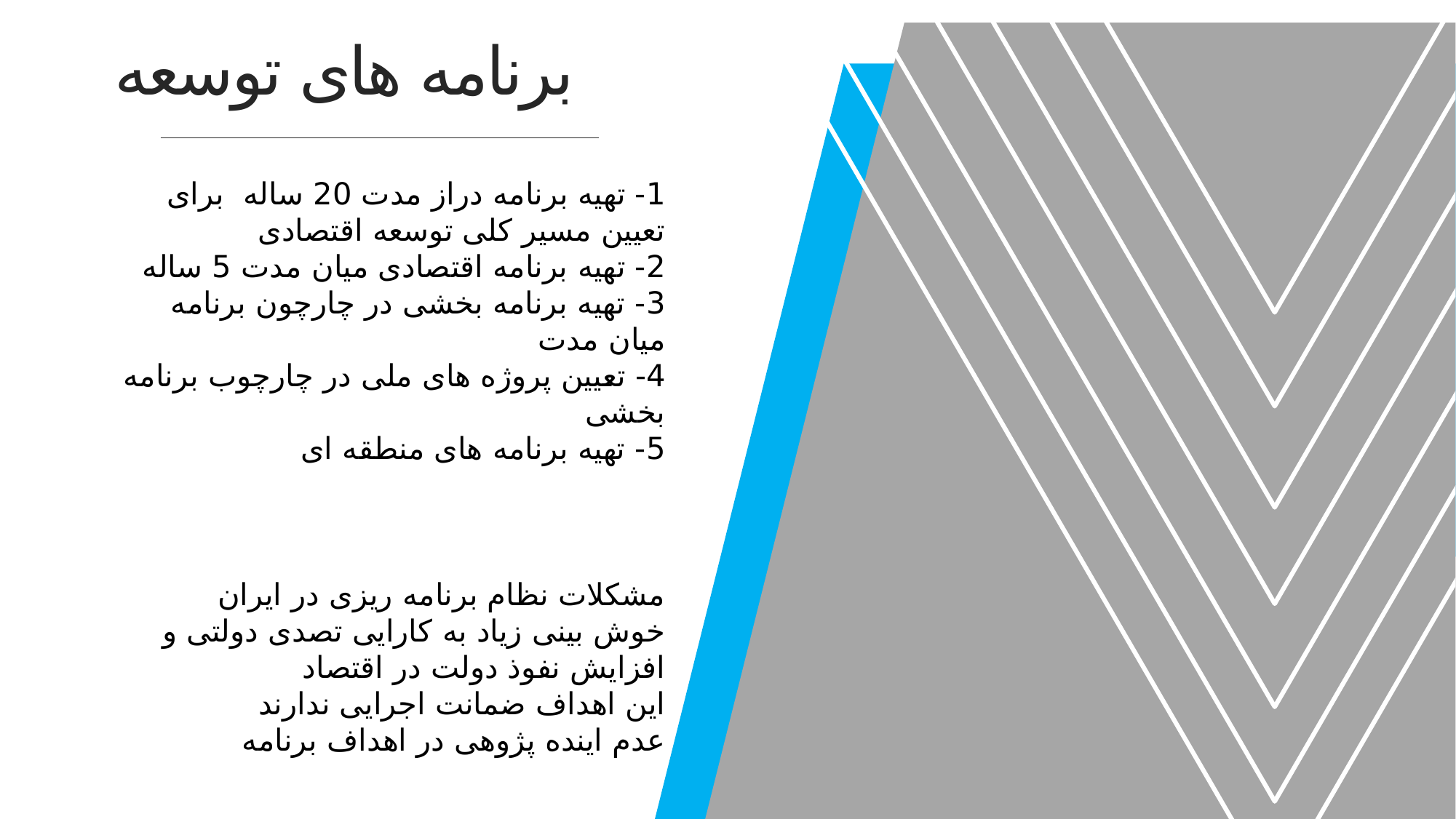

برنامه های توسعه

1- تهیه برنامه دراز مدت 20 ساله  برای تعیین مسیر کلی توسعه اقتصادی
2- تهیه برنامه اقتصادی میان مدت 5 ساله
3- تهیه برنامه بخشی در چارچون برنامه میان مدت
4- تعیین پروژه های ملی در چارچوب برنامه بخشی
5- تهیه برنامه های منطقه ای

مشکلات نظام برنامه ریزی در ایران
خوش بینی زیاد به کارایی تصدی دولتی و افزایش نفوذ دولت در اقتصاد
این اهداف ضمانت اجرایی ندارند
عدم اینده پژوهی در اهداف برنامه